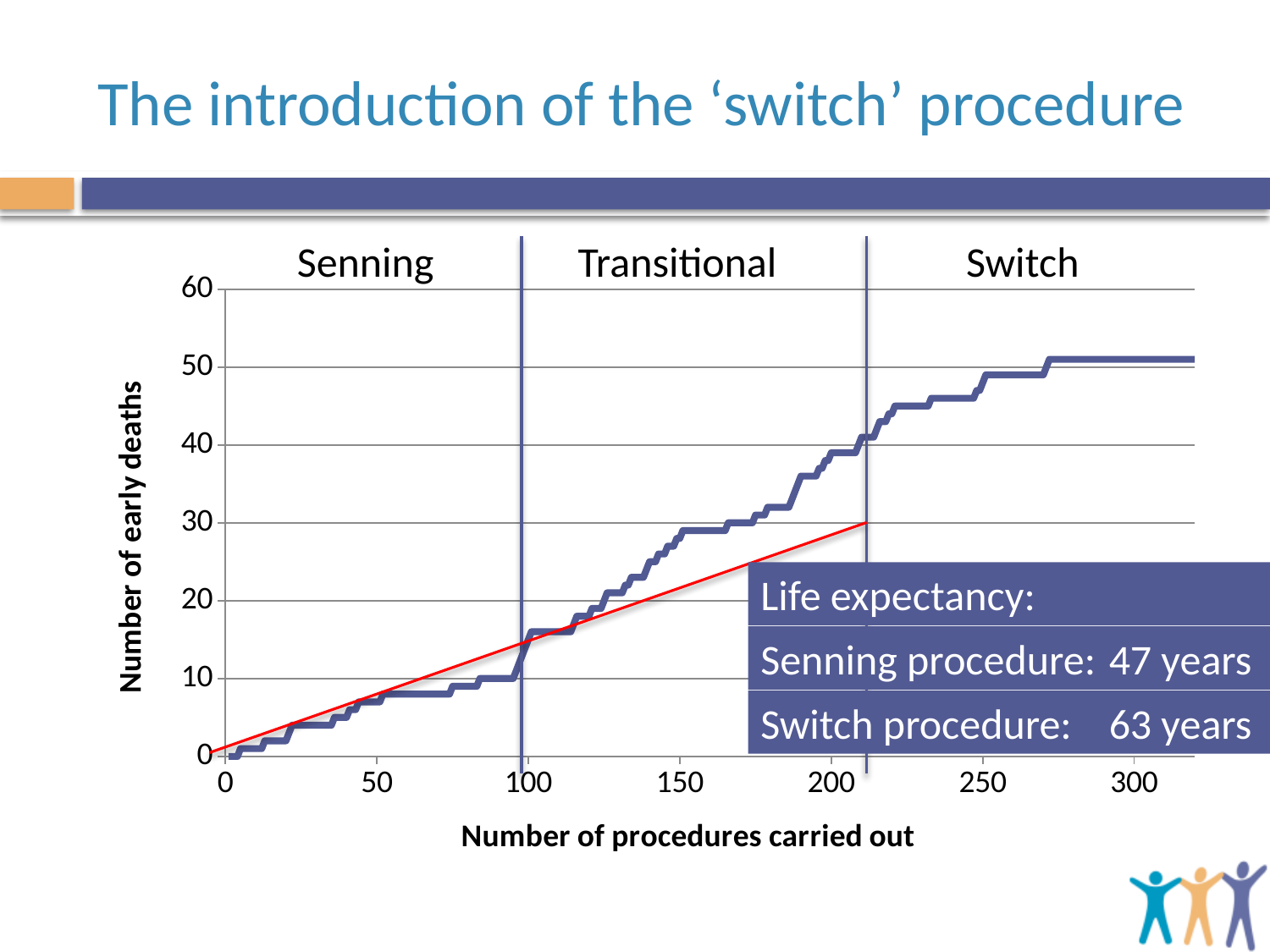

# The introduction of the ‘switch’ procedure
Senning
Transitional
Switch

### Chart

| Category |  |
|---|---|
Life expectancy:
Senning procedure:	47 years
Switch procedure:	63 years